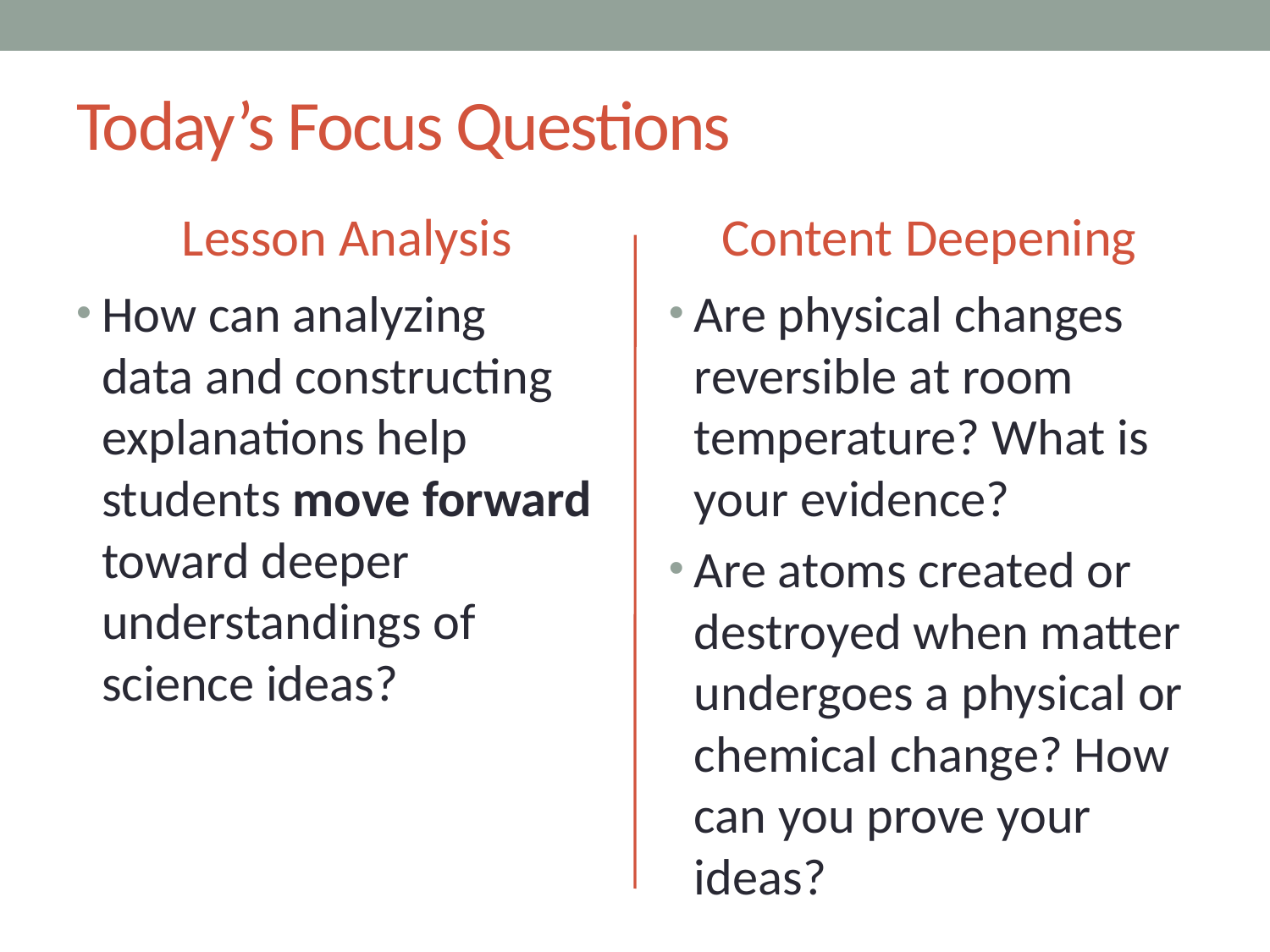

# Today’s Focus Questions
Lesson Analysis
Content Deepening
How can analyzing
data and constructing explanations help students move forward toward deeper understandings of science ideas?
Are physical changes reversible at room temperature? What is your evidence?
Are atoms created or destroyed when matter undergoes a physical or chemical change? How can you prove your ideas?